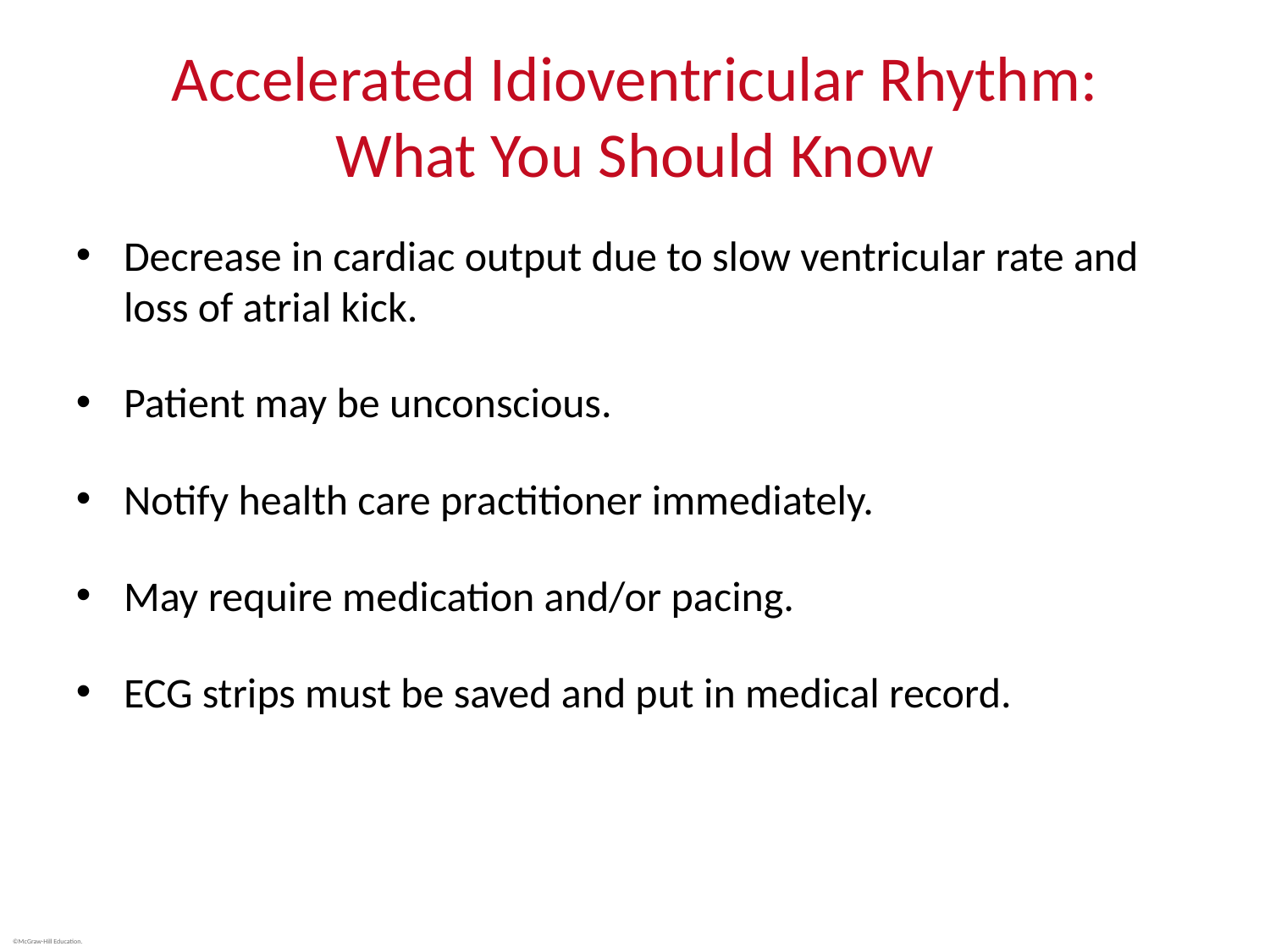

# Accelerated Idioventricular Rhythm: What You Should Know
Decrease in cardiac output due to slow ventricular rate and loss of atrial kick.
Patient may be unconscious.
Notify health care practitioner immediately.
May require medication and/or pacing.
ECG strips must be saved and put in medical record.